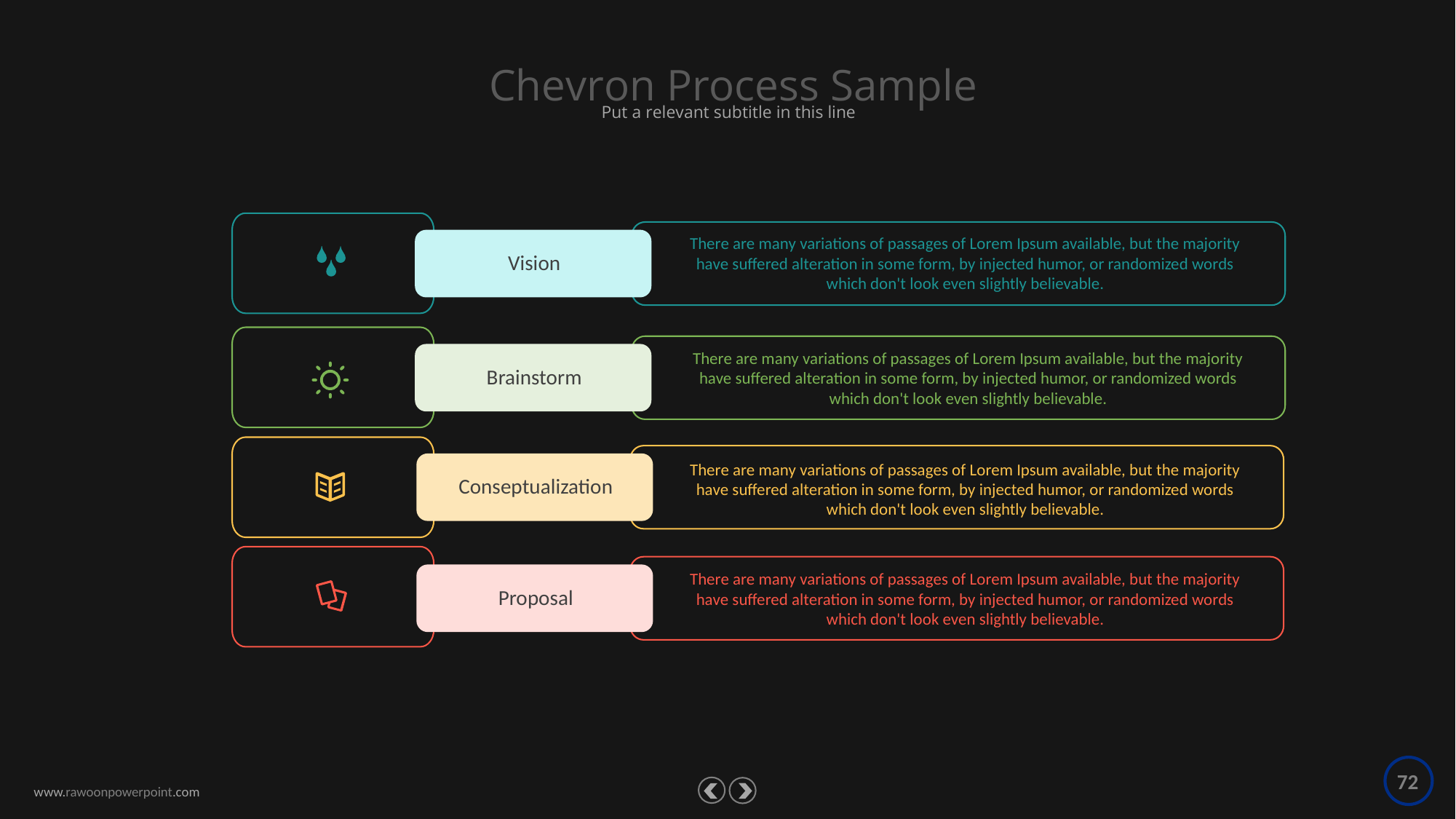

Chevron Process Sample
Put a relevant subtitle in this line

Vision

Brainstorm

Conseptualization

Proposal
There are many variations of passages of Lorem Ipsum available, but the majority have suffered alteration in some form, by injected humor, or randomized words which don't look even slightly believable.

There are many variations of passages of Lorem Ipsum available, but the majority have suffered alteration in some form, by injected humor, or randomized words which don't look even slightly believable.

There are many variations of passages of Lorem Ipsum available, but the majority have suffered alteration in some form, by injected humor, or randomized words which don't look even slightly believable.

There are many variations of passages of Lorem Ipsum available, but the majority have suffered alteration in some form, by injected humor, or randomized words which don't look even slightly believable.

72